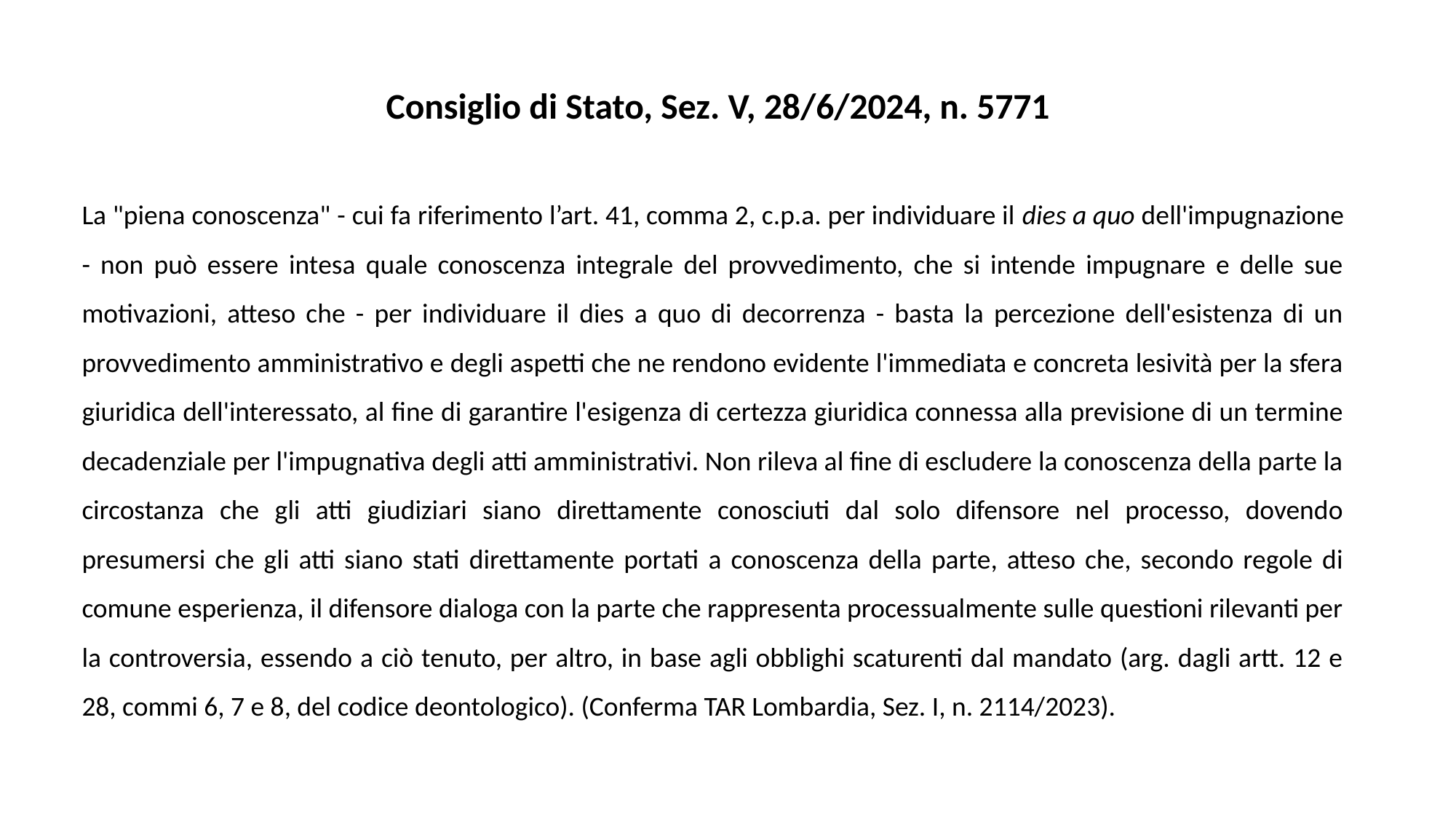

# Consiglio di Stato, Sez. V, 28/6/2024, n. 5771
La "piena conoscenza" - cui fa riferimento l’art. 41, comma 2, c.p.a. per individuare il dies a quo dell'impugnazione - non può essere intesa quale conoscenza integrale del provvedimento, che si intende impugnare e delle sue motivazioni, atteso che - per individuare il dies a quo di decorrenza - basta la percezione dell'esistenza di un provvedimento amministrativo e degli aspetti che ne rendono evidente l'immediata e concreta lesività per la sfera giuridica dell'interessato, al fine di garantire l'esigenza di certezza giuridica connessa alla previsione di un termine decadenziale per l'impugnativa degli atti amministrativi. Non rileva al fine di escludere la conoscenza della parte la circostanza che gli atti giudiziari siano direttamente conosciuti dal solo difensore nel processo, dovendo presumersi che gli atti siano stati direttamente portati a conoscenza della parte, atteso che, secondo regole di comune esperienza, il difensore dialoga con la parte che rappresenta processualmente sulle questioni rilevanti per la controversia, essendo a ciò tenuto, per altro, in base agli obblighi scaturenti dal mandato (arg. dagli artt. 12 e 28, commi 6, 7 e 8, del codice deontologico). (Conferma TAR Lombardia, Sez. I, n. 2114/2023).